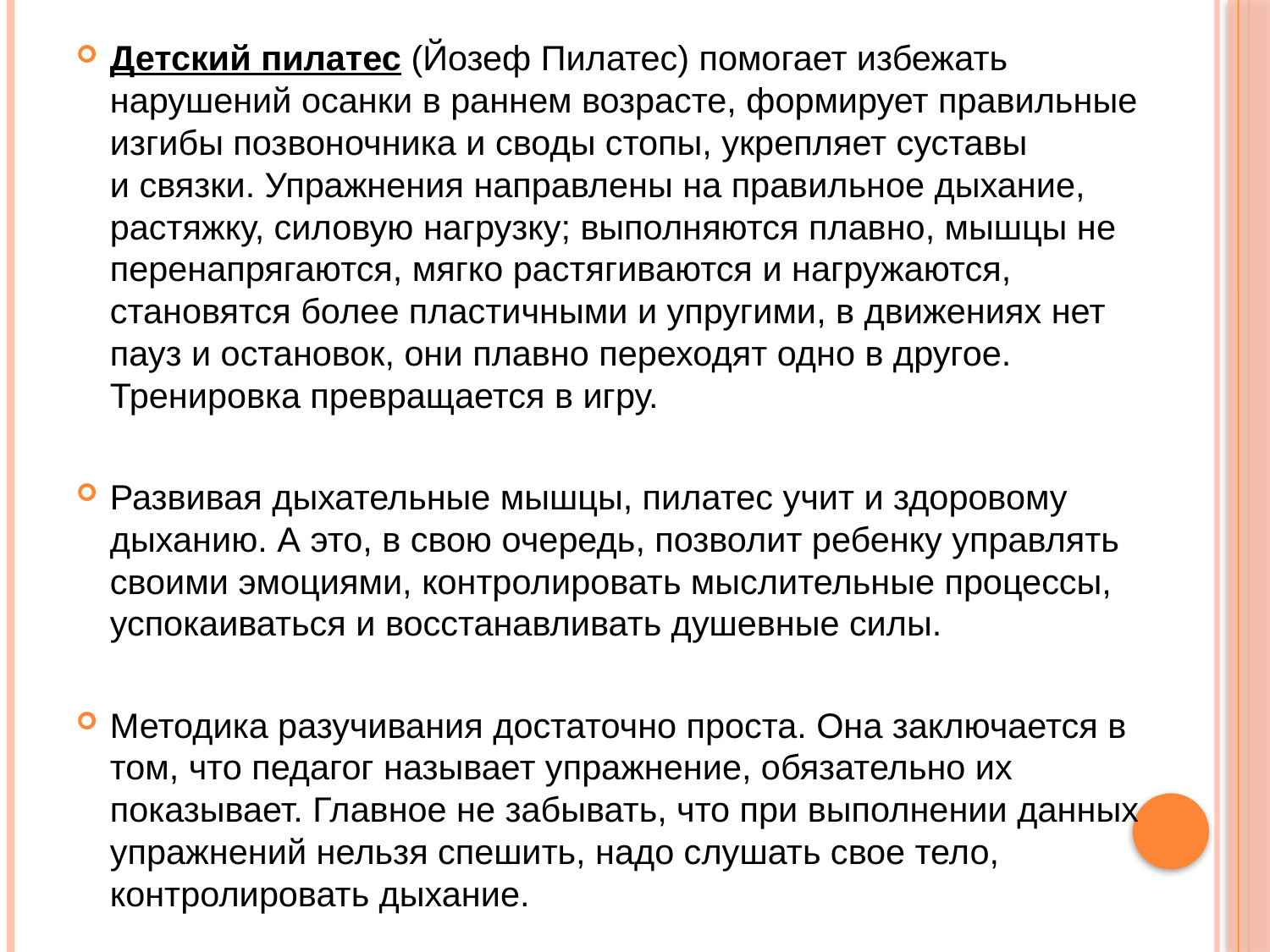

Детский пилатес (Йозеф Пилатес) помогает избежать нарушений осанки в раннем возрасте, формирует правильные изгибы позвоночника и своды стопы, укрепляет суставы и связки. Упражнения направлены на правильное дыхание, растяжку, силовую нагрузку; выполняются плавно, мышцы не перенапрягаются, мягко растягиваются и нагружаются, становятся более пластичными и упругими, в движениях нет пауз и остановок, они плавно переходят одно в другое. Тренировка превращается в игру.

Развивая дыхательные мышцы, пилатес учит и здоровому дыханию. А это, в свою очередь, позволит ребенку управлять своими эмоциями, контролировать мыслительные процессы, успокаиваться и восстанавливать душевные силы.

Методика разучивания достаточно проста. Она заключается в том, что педагог называет упражнение, обязательно их показывает. Главное не забывать, что при выполнении данных упражнений нельзя спешить, надо слушать свое тело, контролировать дыхание.